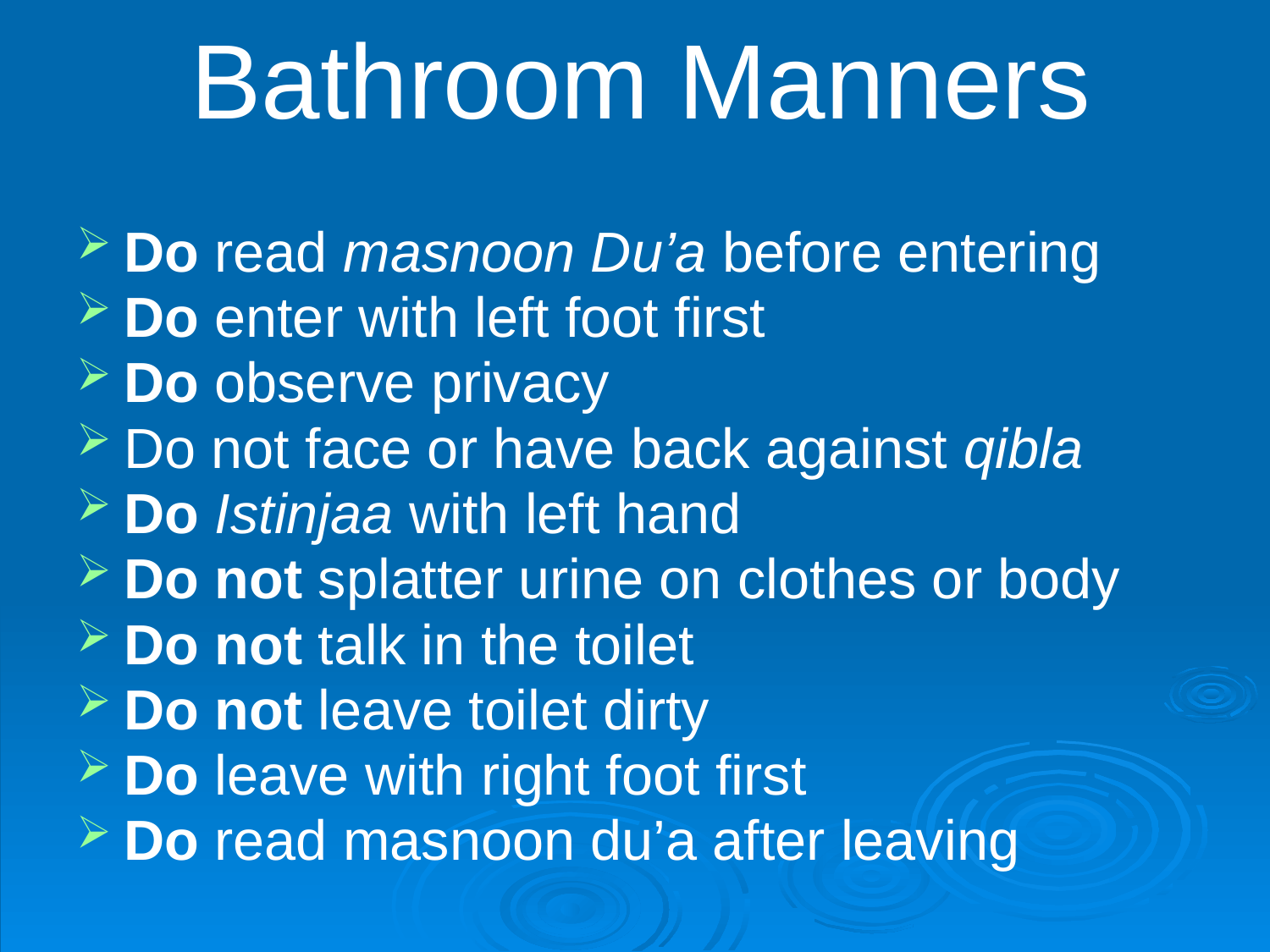

# Bathroom Manners
Do read masnoon Du’a before entering
Do enter with left foot first
Do observe privacy
Do not face or have back against qibla
Do Istinjaa with left hand
Do not splatter urine on clothes or body
Do not talk in the toilet
Do not leave toilet dirty
Do leave with right foot first
Do read masnoon du’a after leaving